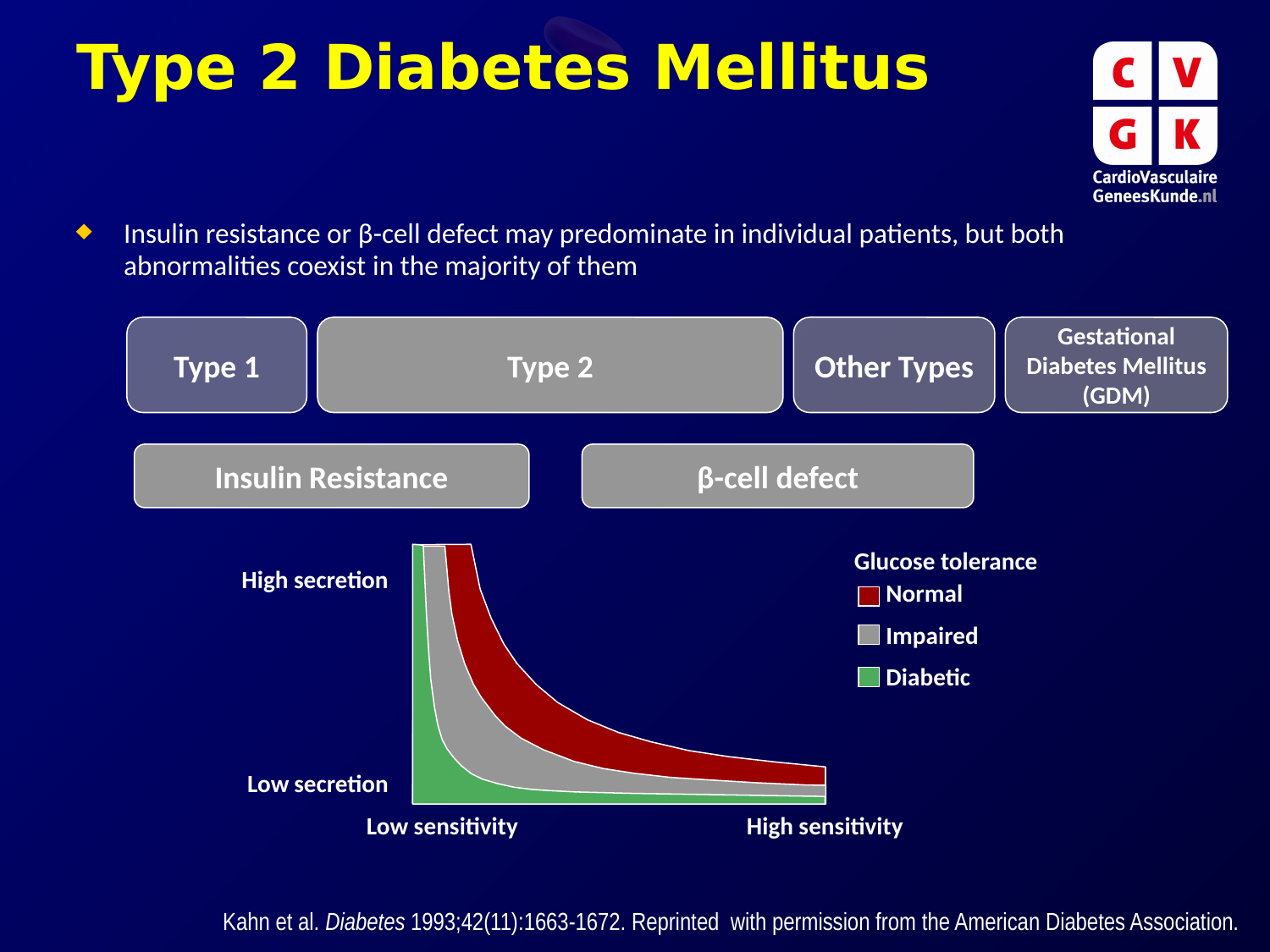

Type 2 Diabetes Mellitus
Insulin resistance or β-cell defect may predominate in individual patients, but both abnormalities coexist in the majority of them
Type 1
Type 2
Gestational Diabetes Mellitus (GDM)
Other Types
Insulin Resistance
β-cell defect
Glucose tolerance

High secretion
Normal
Impaired
Diabetic

Low secretion

Low sensitivity
High sensitivity
Kahn et al. Diabetes 1993;42(11):1663-1672. Reprinted  with permission from the American Diabetes Association.